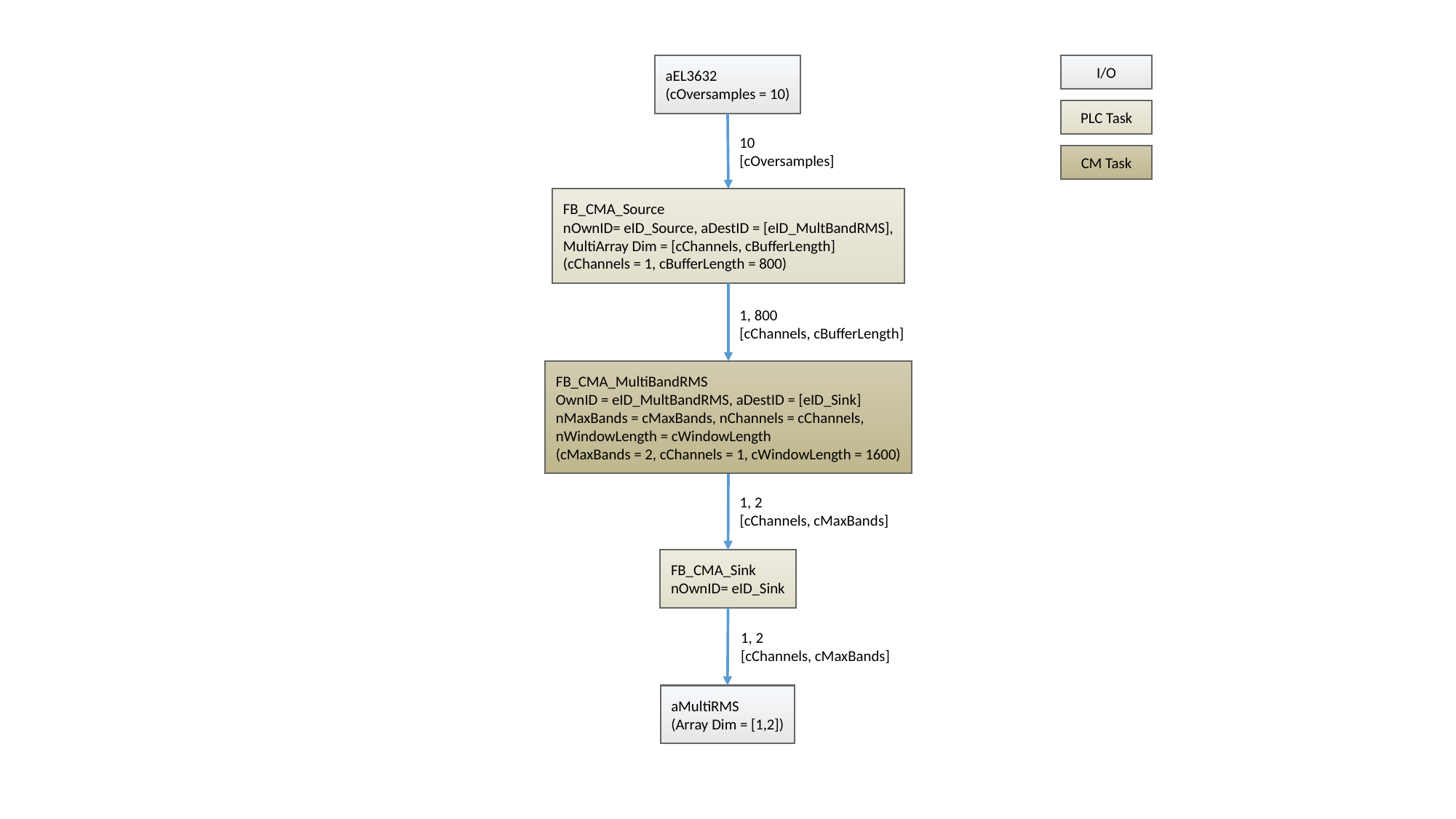

aEL3632
(cOversamples = 10)
I/O
PLC Task
10
[cOversamples]
CM Task
FB_CMA_Source
nOwnID= eID_Source, aDestID = [eID_MultBandRMS],
MultiArray Dim = [cChannels, cBufferLength]
(cChannels = 1, cBufferLength = 800)
1, 800
[cChannels, cBufferLength]
FB_CMA_MultiBandRMS
OwnID = eID_MultBandRMS, aDestID = [eID_Sink]
nMaxBands = cMaxBands, nChannels = cChannels,
nWindowLength = cWindowLength
(cMaxBands = 2, cChannels = 1, cWindowLength = 1600)
1, 2
[cChannels, cMaxBands]
FB_CMA_Sink
nOwnID= eID_Sink
1, 2
[cChannels, cMaxBands]
aMultiRMS
(Array Dim = [1,2])